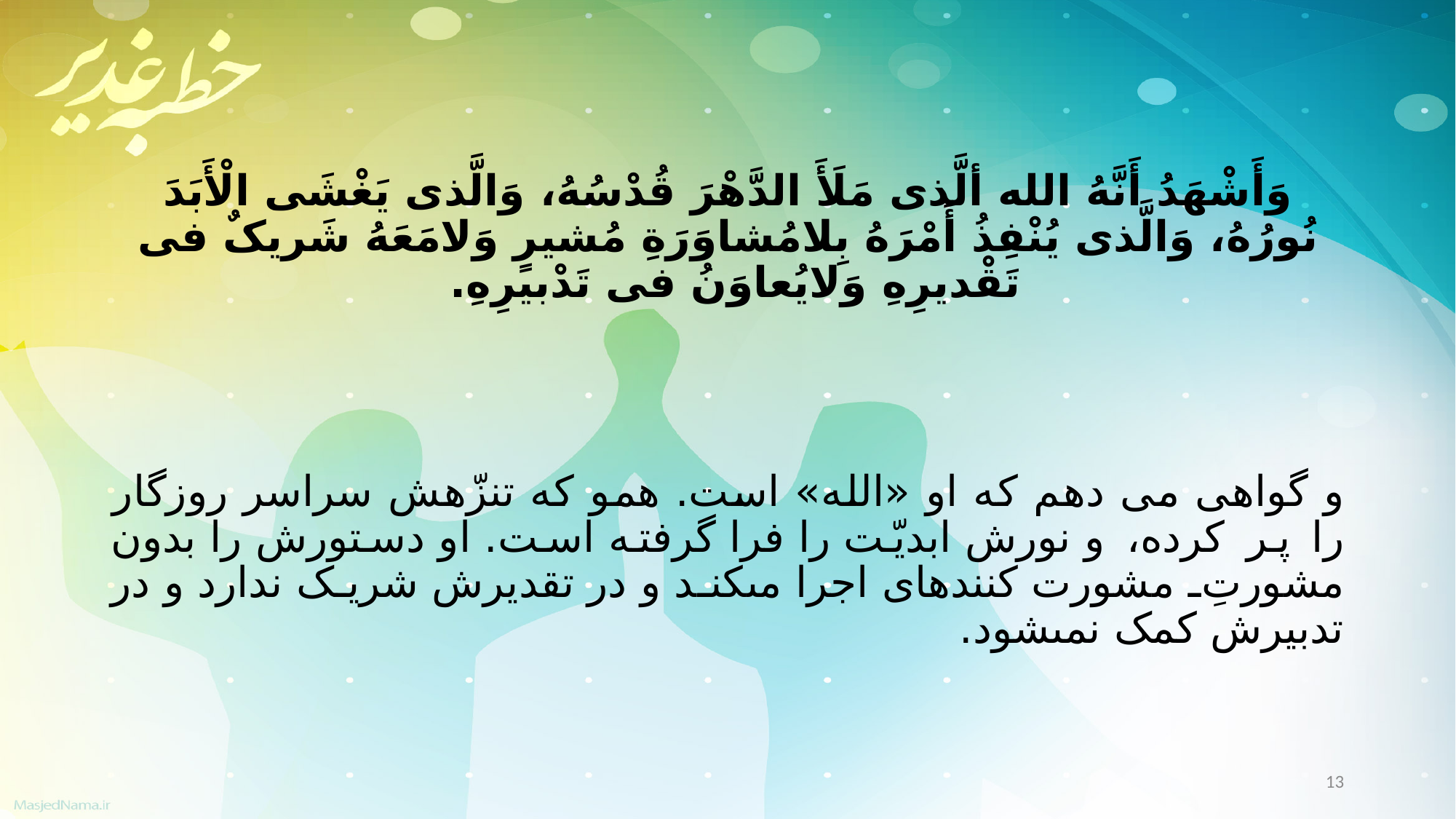

وَأَشْهَدُ أَنَّهُ الله ألَّذی مَلَأَ الدَّهْرَ قُدْسُهُ، وَالَّذی یَغْشَی الْأَبَدَ نُورُهُ، وَالَّذی یُنْفِذُ أَمْرَهُ بِلامُشاوَرَةِ مُشیرٍ وَلامَعَهُ شَریکٌ فی تَقْدیرِهِ وَلایُعاوَنُ فی تَدْبیرِهِ.

و گواهی می دهم که او «الله» است. همو که تنزّهش سراسر روزگار را پر کرده، و نورش ابدیّت را فرا گرفته است. او دستورش را بدون مشورتِ مشورت کننده‏اى اجرا مى‏کند و در تقدیرش شریک ندارد و در تدبیرش کمک نمى‏شود.
13